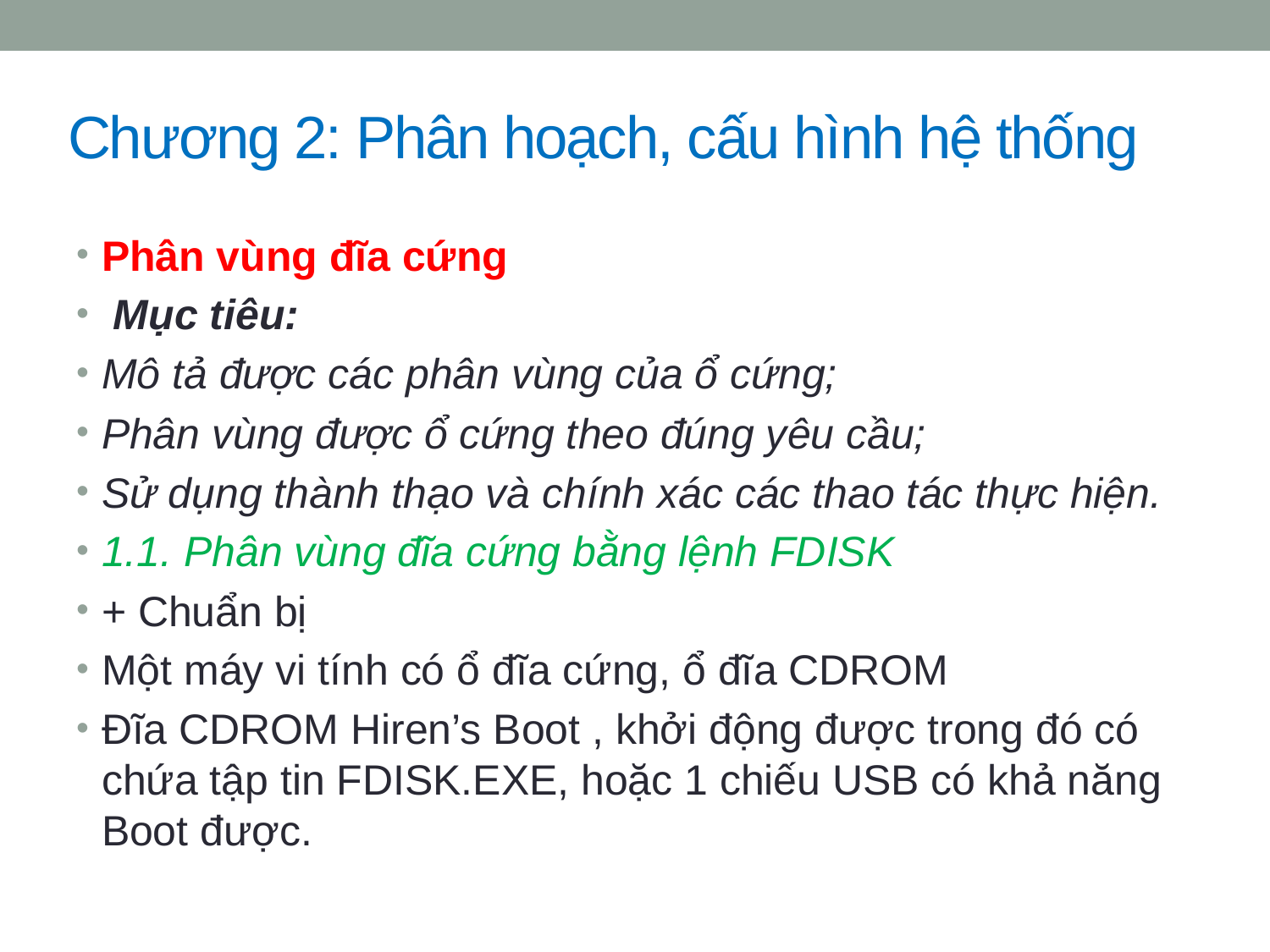

# Chương 2: Phân hoạch, cấu hình hệ thống
Phân vùng đĩa cứng
 Mục tiêu:
Mô tả được các phân vùng của ổ cứng;
Phân vùng được ổ cứng theo đúng yêu cầu;
Sử dụng thành thạo và chính xác các thao tác thực hiện.
1.1. Phân vùng đĩa cứng bằng lệnh FDISK
+ Chuẩn bị
Một máy vi tính có ổ đĩa cứng, ổ đĩa CDROM
Đĩa CDROM Hiren’s Boot , khởi động được trong đó có chứa tập tin FDISK.EXE, hoặc 1 chiếu USB có khả năng Boot được.